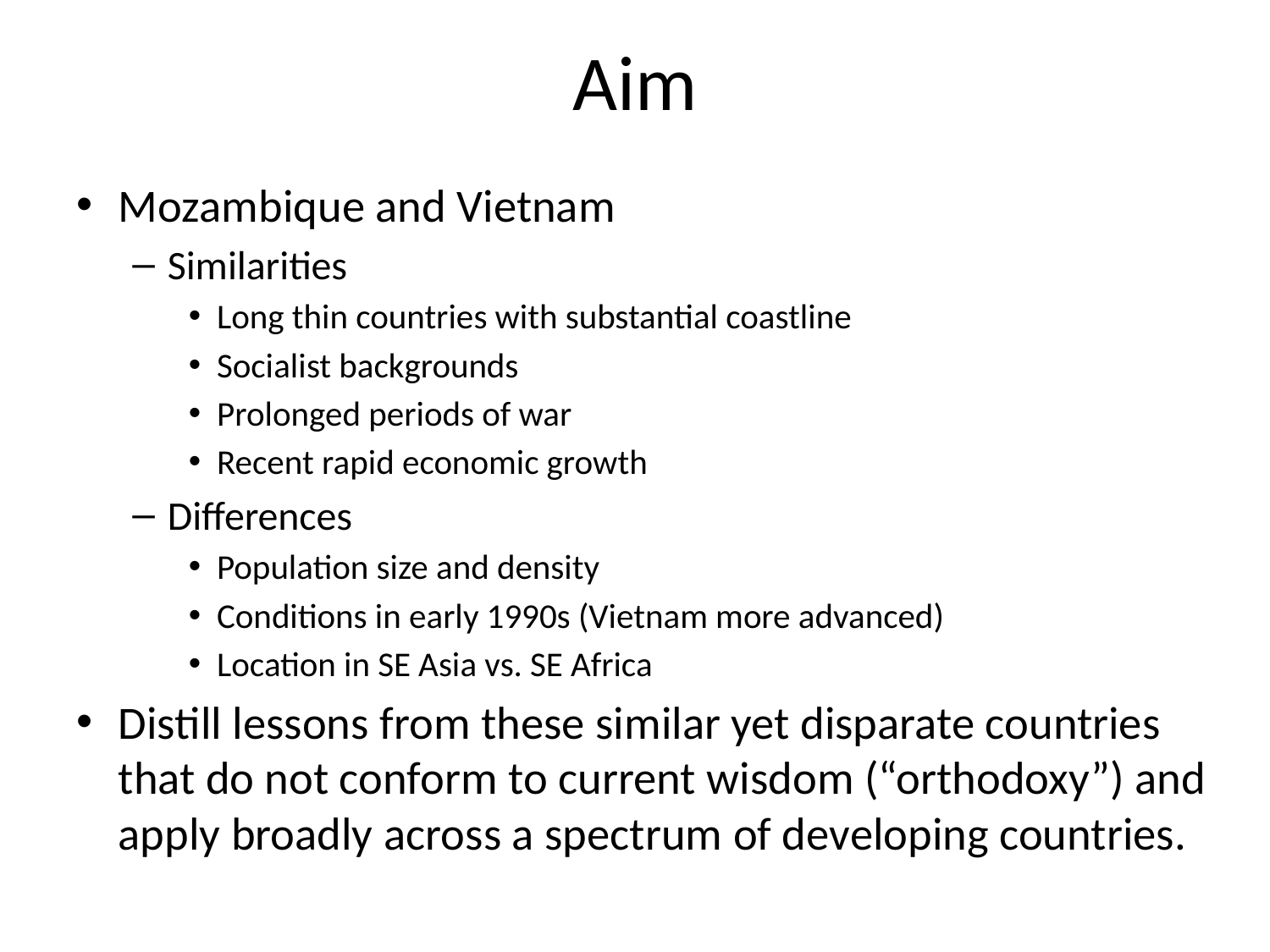

# Aim
Mozambique and Vietnam
Similarities
Long thin countries with substantial coastline
Socialist backgrounds
Prolonged periods of war
Recent rapid economic growth
Differences
Population size and density
Conditions in early 1990s (Vietnam more advanced)
Location in SE Asia vs. SE Africa
Distill lessons from these similar yet disparate countries that do not conform to current wisdom (“orthodoxy”) and apply broadly across a spectrum of developing countries.